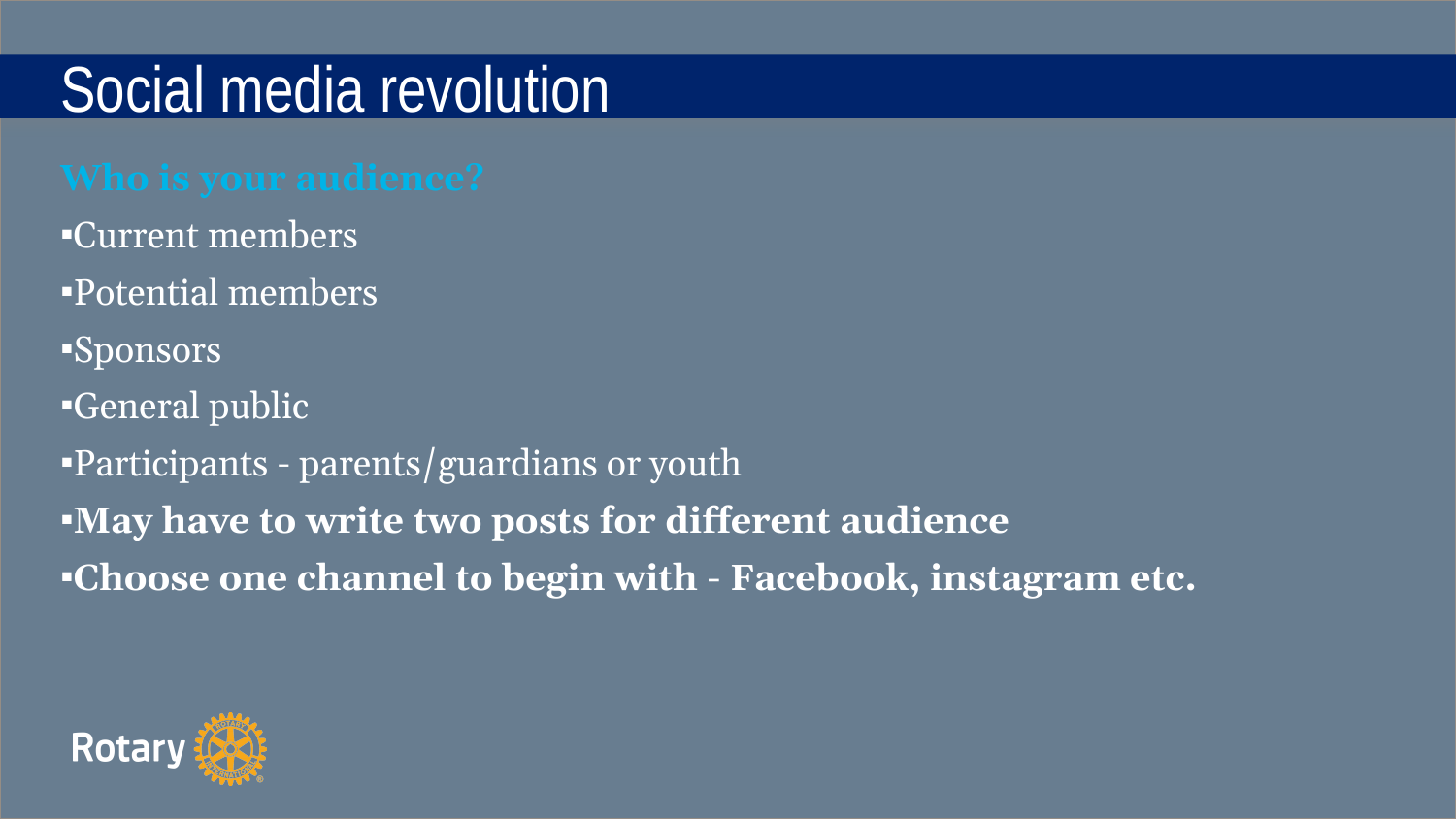

# Social media revolution
Who is your audience?
Current members
Potential members
Sponsors
General public
Participants - parents/guardians or youth
May have to write two posts for different audience
Choose one channel to begin with - Facebook, instagram etc.